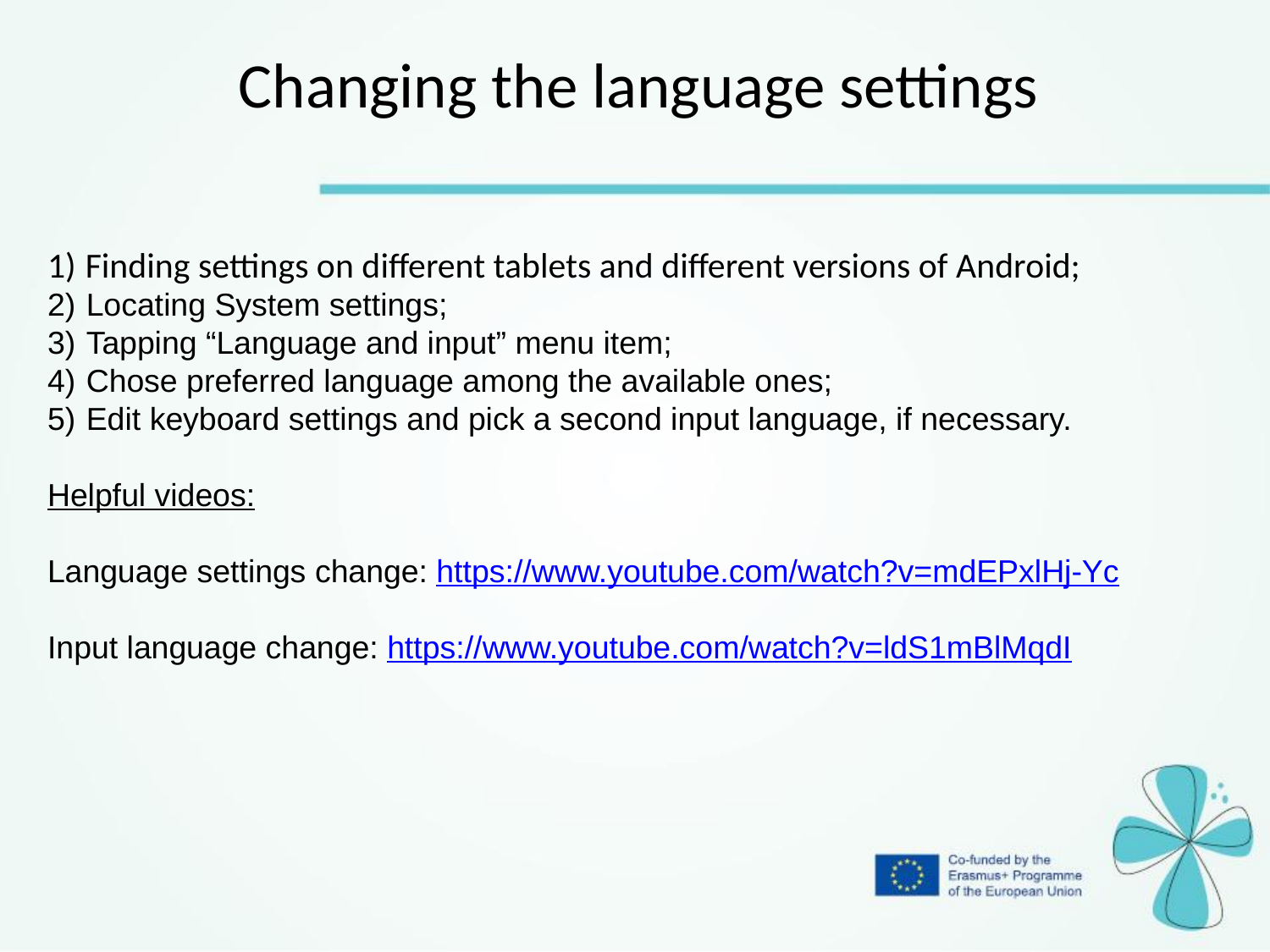

Changing the language settings
 Finding settings on different tablets and different versions of Android;
 Locating System settings;
 Tapping “Language and input” menu item;
 Chose preferred language among the available ones;
 Edit keyboard settings and pick a second input language, if necessary.

Helpful videos:

Language settings change: https://www.youtube.com/watch?v=mdEPxlHj-Yc

Input language change: https://www.youtube.com/watch?v=ldS1mBlMqdI